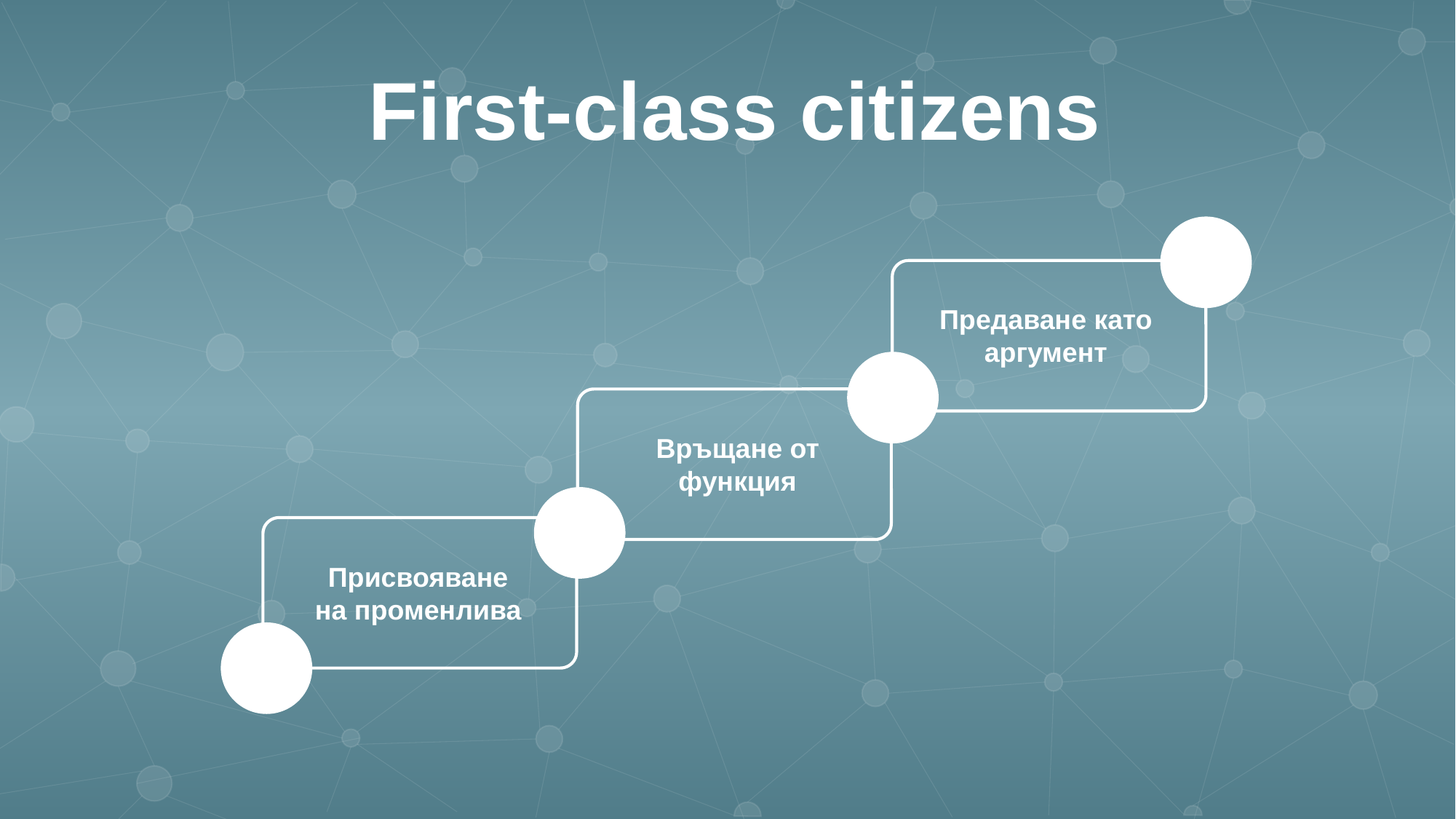

First-class citizens

Предаване като аргумент

Връщане от функция

Присвояване на променлива